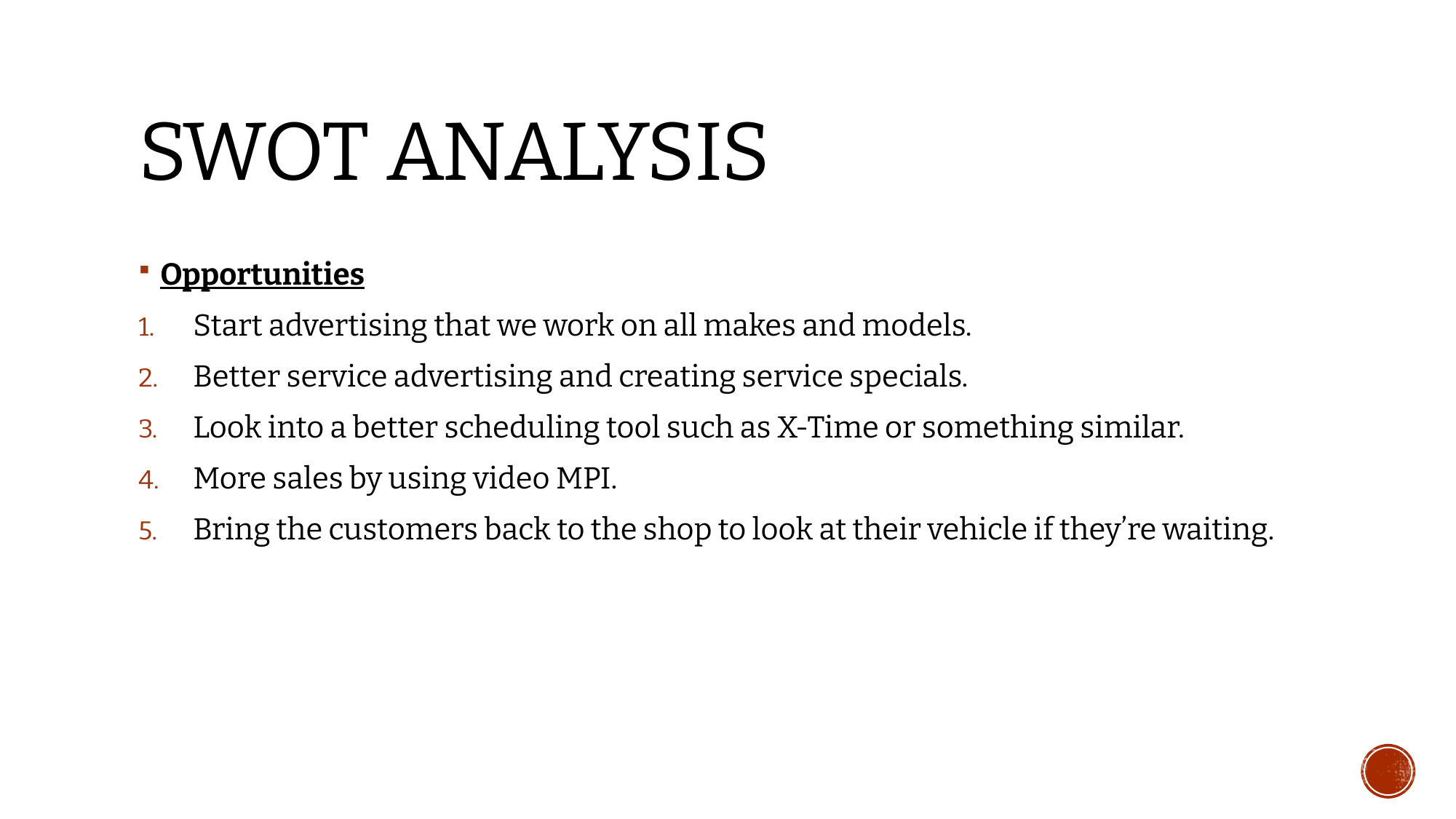

# Swot analysis
Opportunities
Start advertising that we work on all makes and models.
Better service advertising and creating service specials.
Look into a better scheduling tool such as X-Time or something similar.
More sales by using video MPI.
Bring the customers back to the shop to look at their vehicle if they’re waiting.